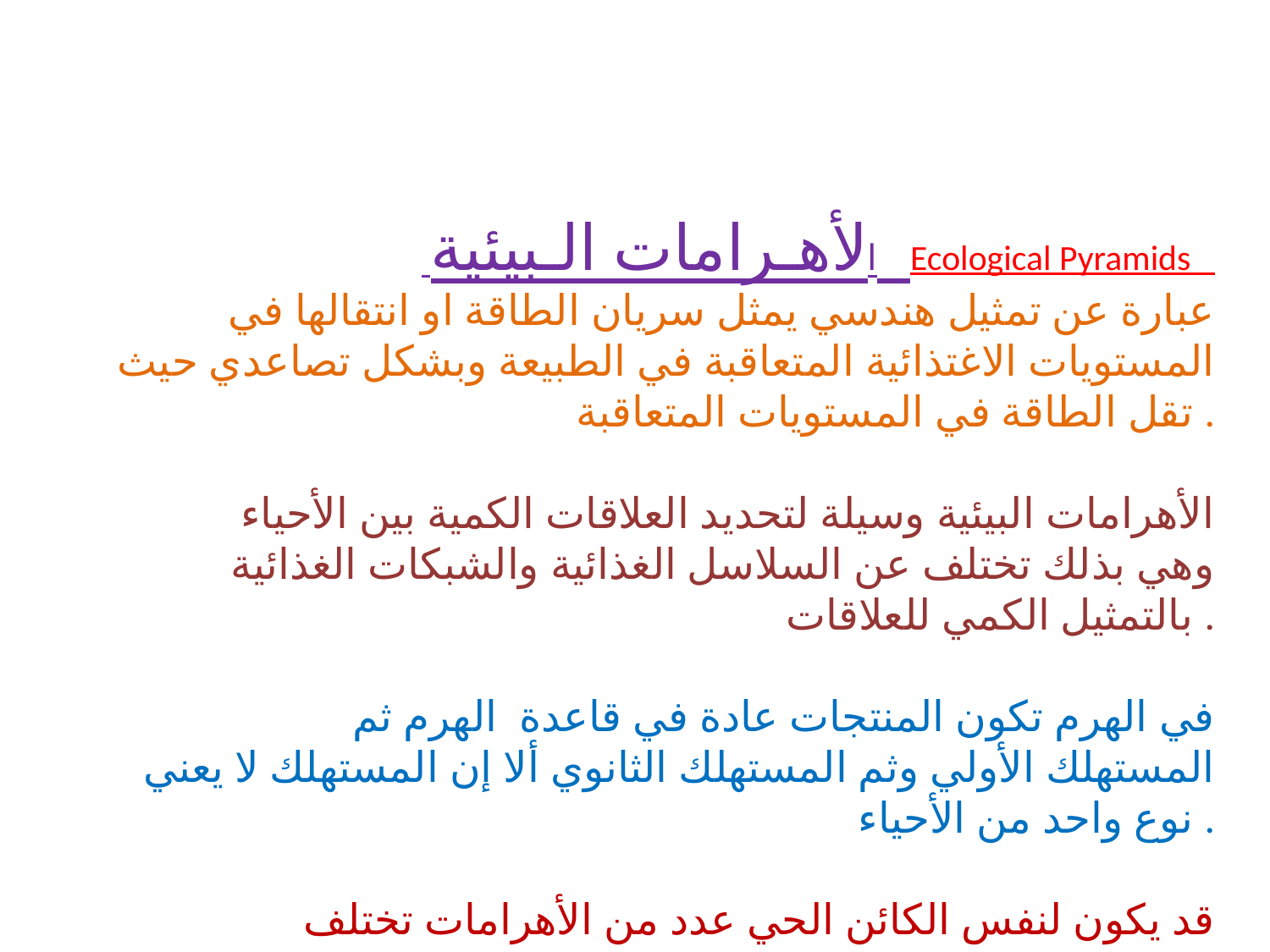

الأهـرامات الـبيئية  Ecological Pyramids
عبارة عن تمثيل هندسي يمثل سريان الطاقة او انتقالها في المستويات الاغتذائية المتعاقبة في الطبيعة وبشكل تصاعدي حيث تقل الطاقة في المستويات المتعاقبة .

	الأهرامات البيئية وسيلة لتحديد العلاقات الكمية بين الأحياء وهي بذلك تختلف عن السلاسل الغذائية والشبكات الغذائية بالتمثيل الكمي للعلاقات .

	في الهرم تكون المنتجات عادة في قاعدة  الهرم ثم المستهلك الأولي وثم المستهلك الثانوي ألا إن المستهلك لا يعني نوع واحد من الأحياء .

	قد يكون لنفس الكائن الحي عدد من الأهرامات تختلف حسب الموسم او العمر او حسب المنطقة الجغرافية .